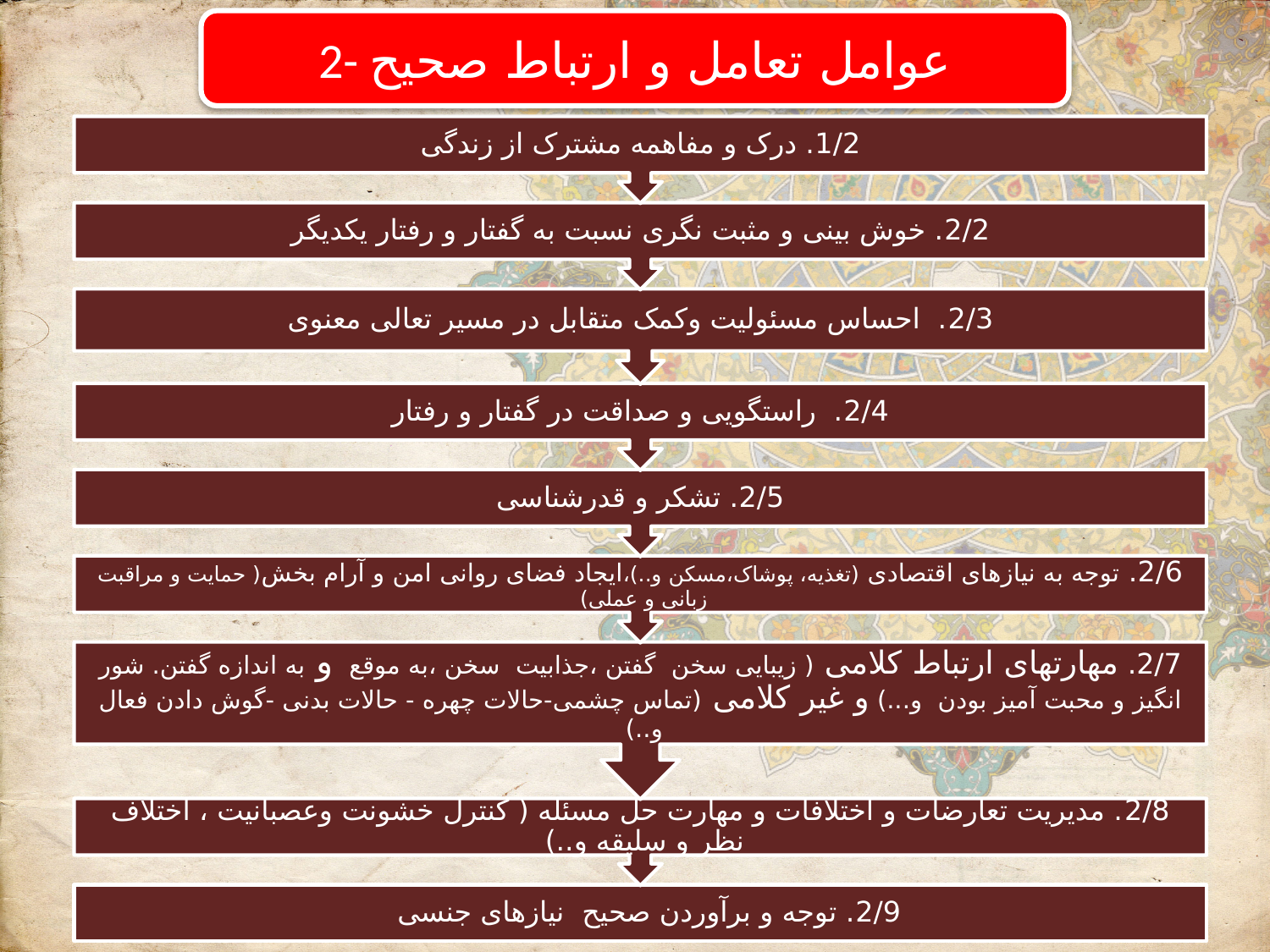

2- عوامل تعامل و ارتباط صحیح
2/9. توجه و برآوردن صحیح  نیازهای جنسی
2/8. مدیریت تعارضات و اختلافات و مهارت حل مسئله ( کنترل خشونت وعصبانیت ، اختلاف نظر و سلیقه و..)
2/7. مهارتهای ارتباط کلامی ( زیبایی سخن  گفتن ،جذابیت  سخن ،به موقع  و به اندازه گفتن. شور انگیز و محبت آمیز بودن  و...) و غیر کلامی (تماس چشمی-حالات چهره - حالات بدنی -گوش دادن فعال و..)
2/6. توجه به نیازهای اقتصادی (تغذیه، پوشاک،مسکن و..)،ایجاد فضای روانی امن و آرام بخش( حمایت و مراقبت زبانی و عملی)
2/5. تشکر و قدرشناسی
2/4.  راستگویی و صداقت در گفتار و رفتار
2/3.  احساس مسئولیت وکمک متقابل در مسیر تعالی معنوی
2/2. خوش بینی و مثبت نگری نسبت به گفتار و رفتار یکدیگر
1/2. درک و مفاهمه مشترک از زندگی